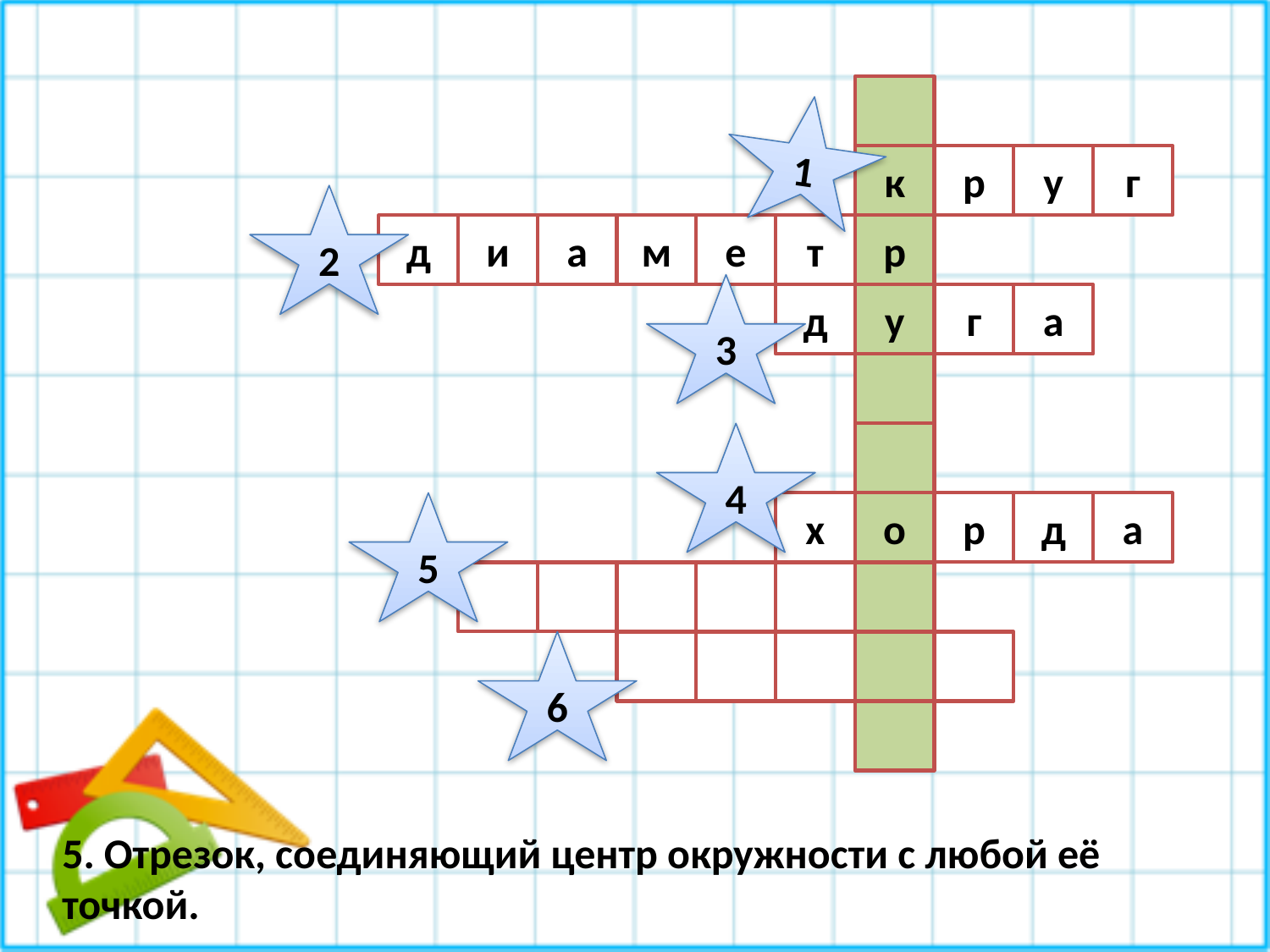

1
к
р
у
г
2
д
и
а
м
е
т
р
3
д
у
г
а

4

5
х
о
р
д
а

6

5. Отрезок, соединяющий центр окружности с любой её точкой.